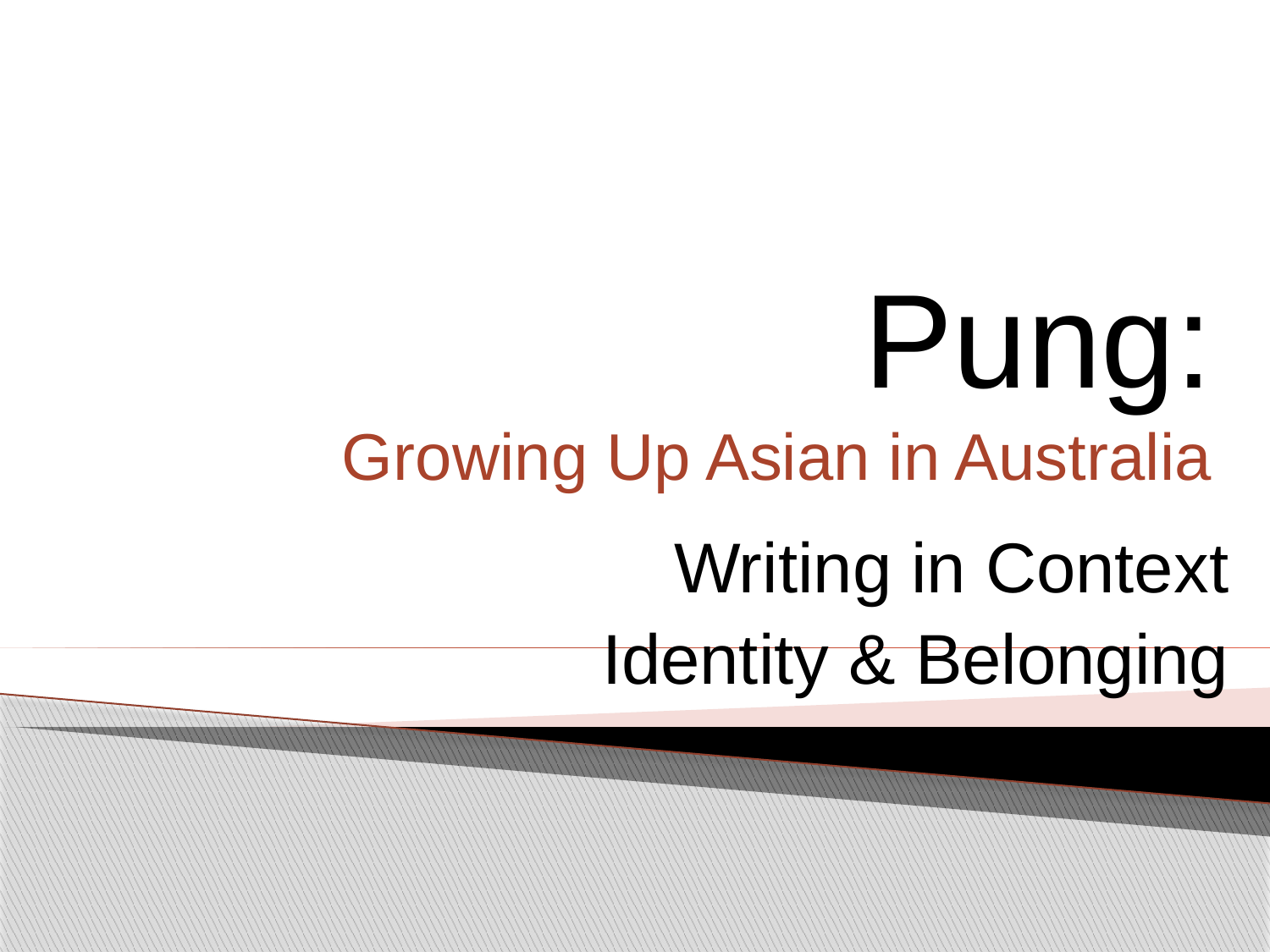

# Pung: Growing Up Asian in Australia
Writing in Context
Identity & Belonging